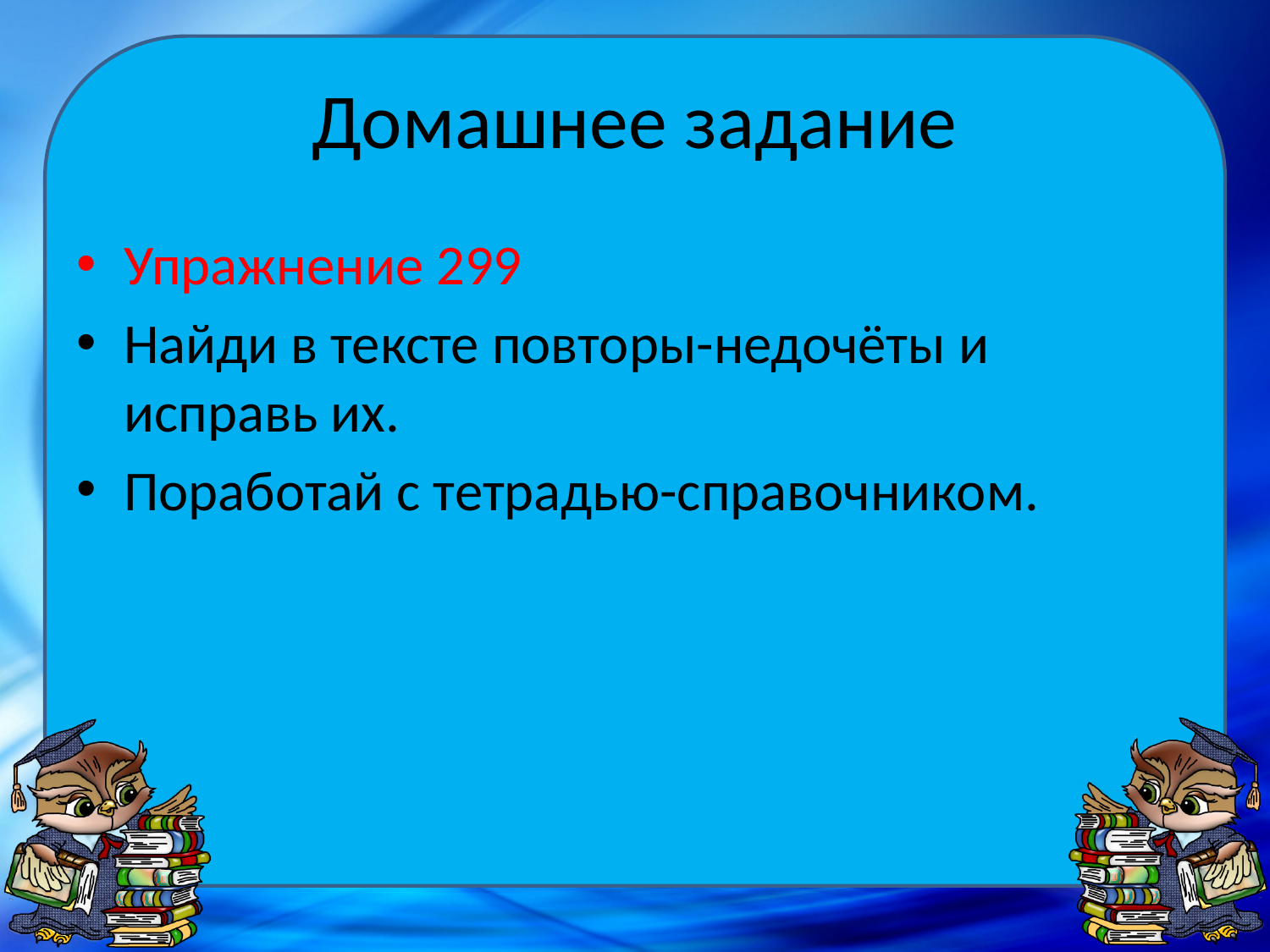

# Домашнее задание
Упражнение 299
Найди в тексте повторы-недочёты и исправь их.
Поработай с тетрадью-справочником.